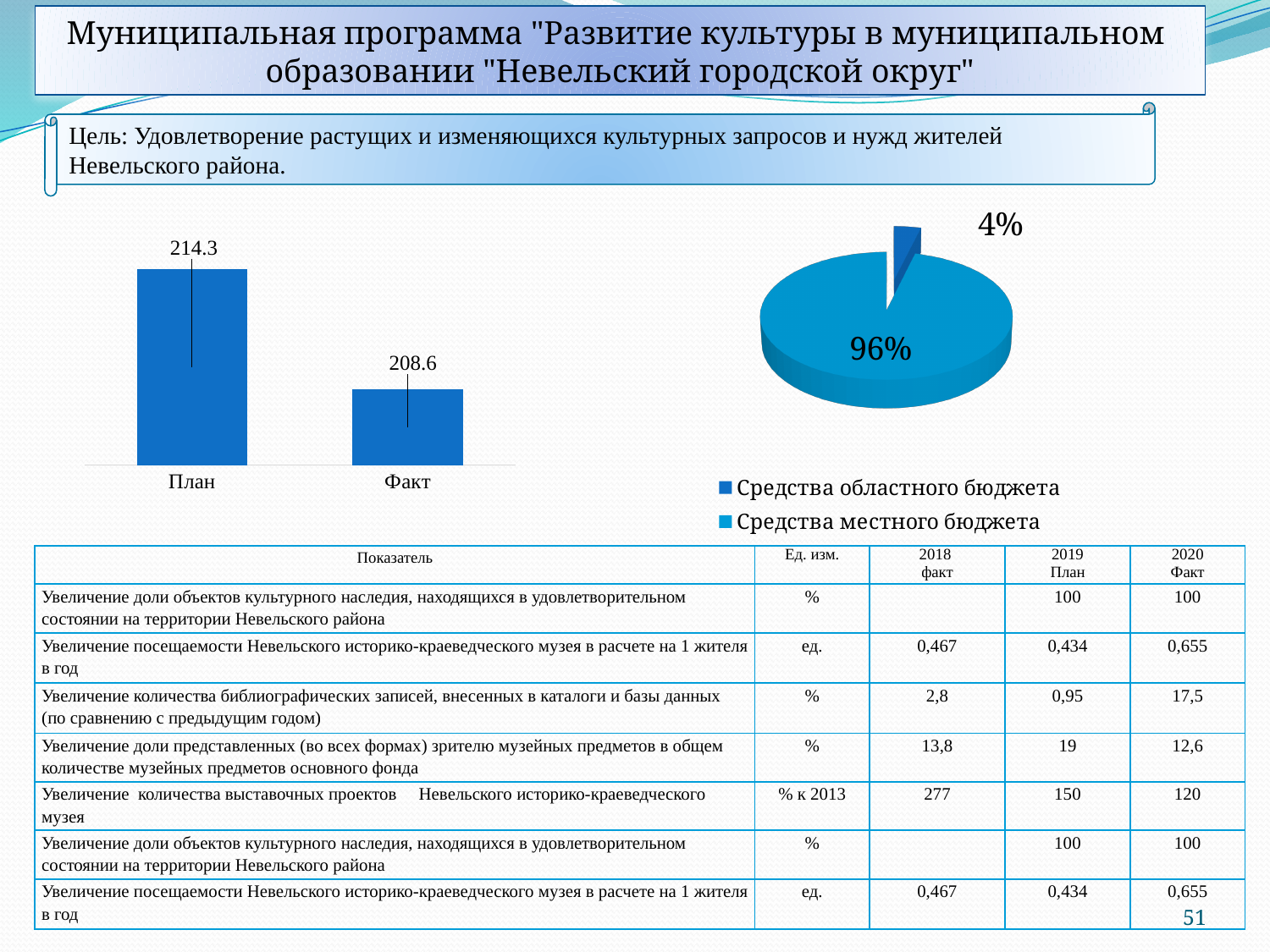

Муниципальная программа "Развитие культуры в муниципальном
образовании "Невельский городской округ"
Цель: Удовлетворение растущих и изменяющихся культурных запросов и нужд жителей Невельского района.

[unsupported chart]

### Chart

| Category | Столбец1 |
|---|---|
| План | 214.3 |
| Факт | 208.6 |
| Показатель | Ед. изм. | 2018 факт | 2019 План | 2020 Факт |
| --- | --- | --- | --- | --- |
| Увеличение доли объектов культурного наследия, находящихся в удовлетворительном состоянии на территории Невельского района | % |  | 100 | 100 |
| Увеличение посещаемости Невельского историко-краеведческого музея в расчете на 1 жителя в год | ед. | 0,467 | 0,434 | 0,655 |
| Увеличение количества библиографических записей, внесенных в каталоги и базы данных (по сравнению с предыдущим годом) | % | 2,8 | 0,95 | 17,5 |
| Увеличение доли представленных (во всех формах) зрителю музейных предметов в общем количестве музейных предметов основного фонда | % | 13,8 | 19 | 12,6 |
| Увеличение количества выставочных проектов Невельского историко-краеведческого музея | % к 2013 | 277 | 150 | 120 |
| Увеличение доли объектов культурного наследия, находящихся в удовлетворительном состоянии на территории Невельского района | % |  | 100 | 100 |
| Увеличение посещаемости Невельского историко-краеведческого музея в расчете на 1 жителя в год | ед. | 0,467 | 0,434 | 0,655 |
51